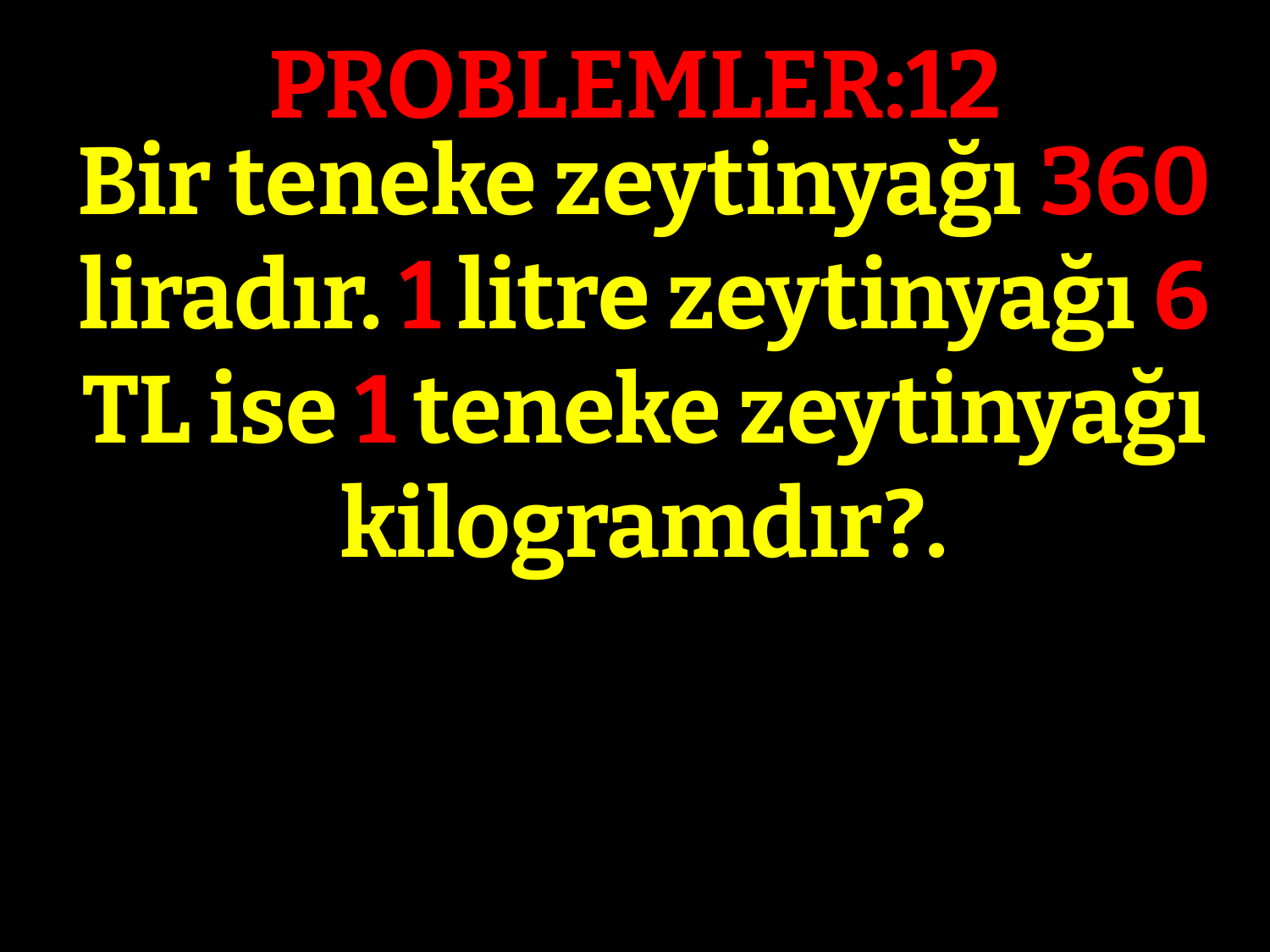

PROBLEMLER:12
Bir teneke zeytinyağı 360 liradır. 1 litre zeytinyağı 6 TL ise 1 teneke zeytinyağı kilogramdır?.
#